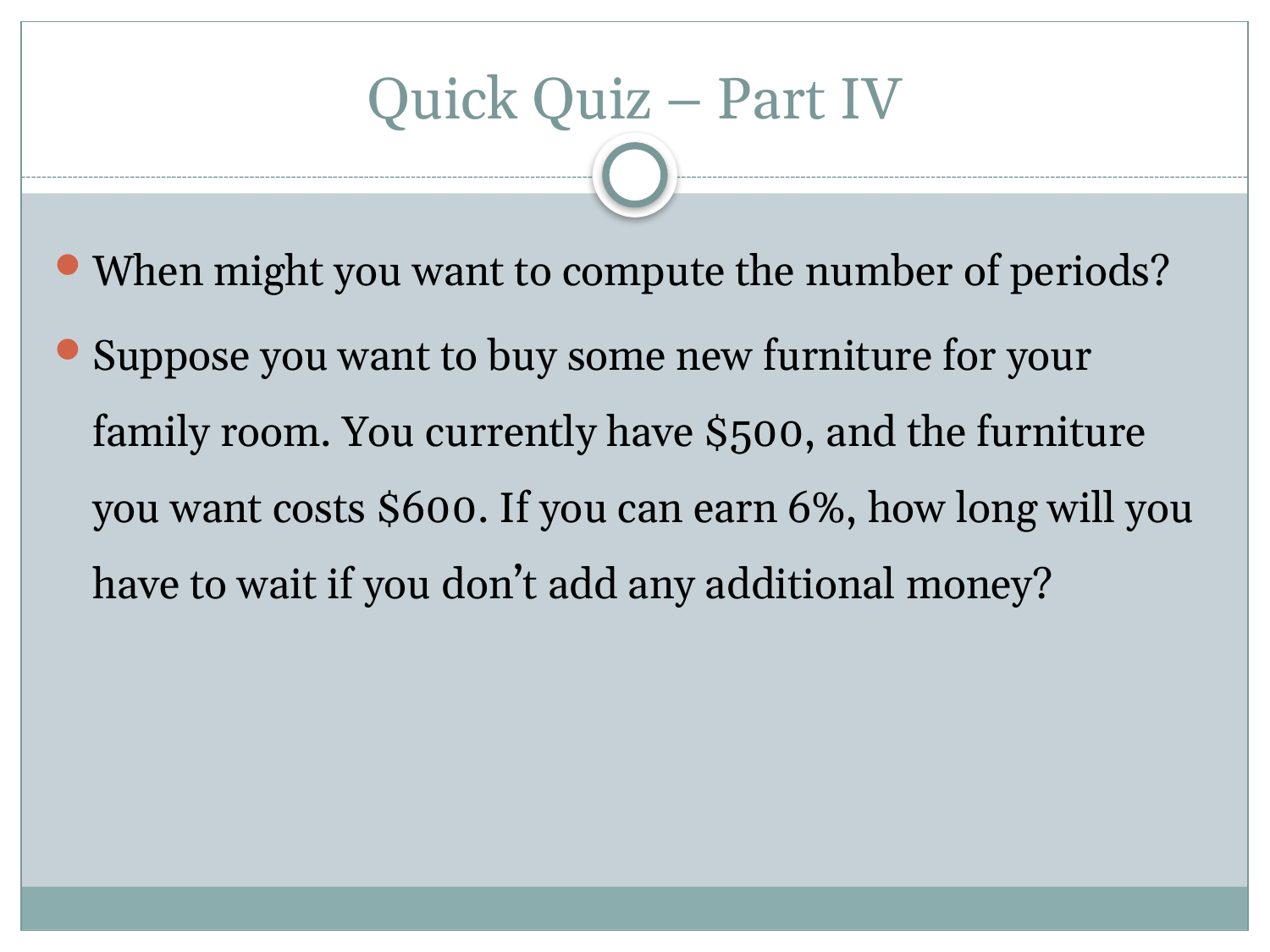

# Quick Quiz – Part IV
When might you want to compute the number of periods?
Suppose you want to buy some new furniture for your family room. You currently have $500, and the furniture you want costs $600. If you can earn 6%, how long will you have to wait if you don’t add any additional money?